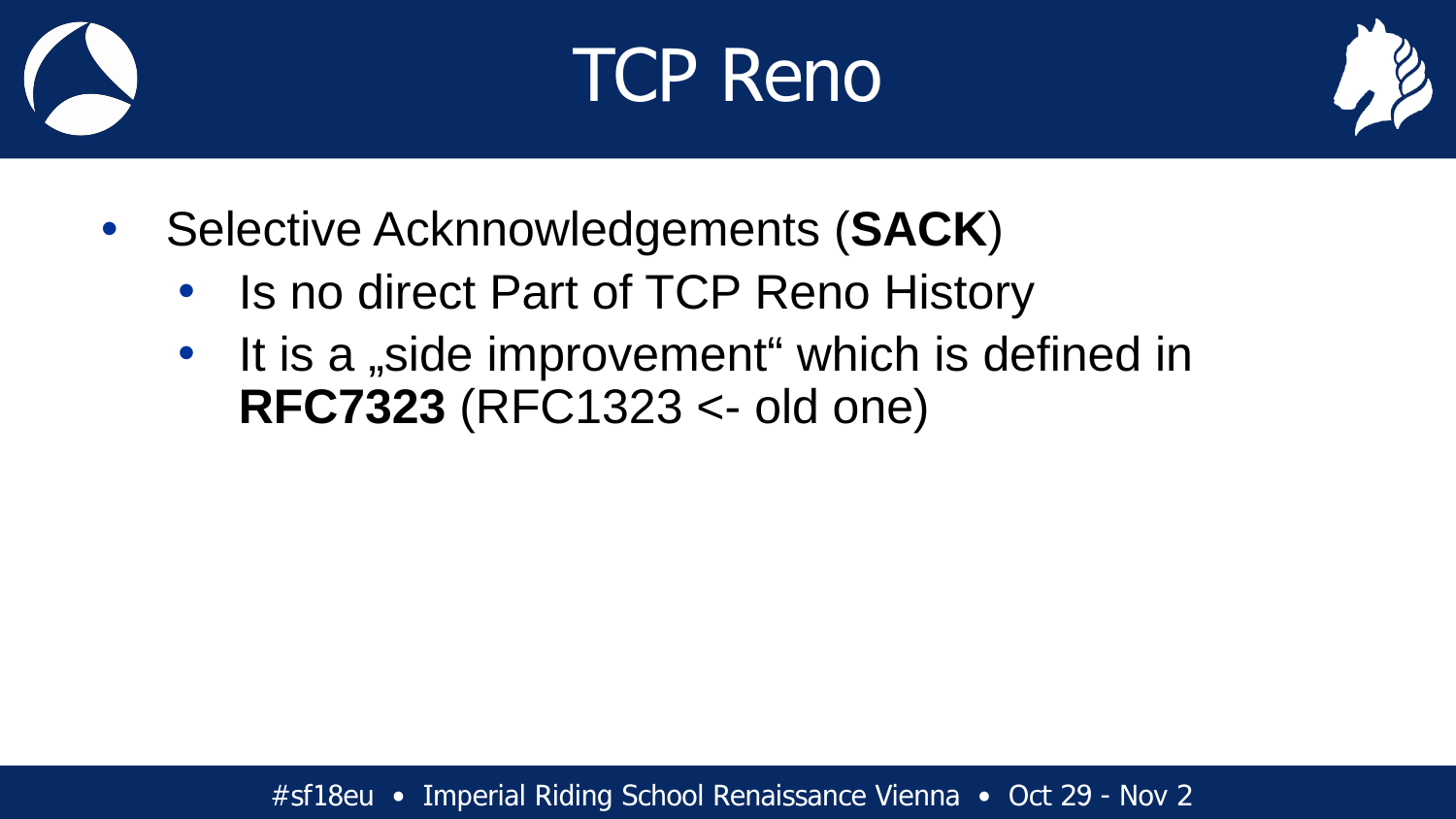

# TCP Reno
Selective Acknnowledgements (SACK)
Is no direct Part of TCP Reno History
It is a „side improvement“ which is defined in RFC7323 (RFC1323 <- old one)